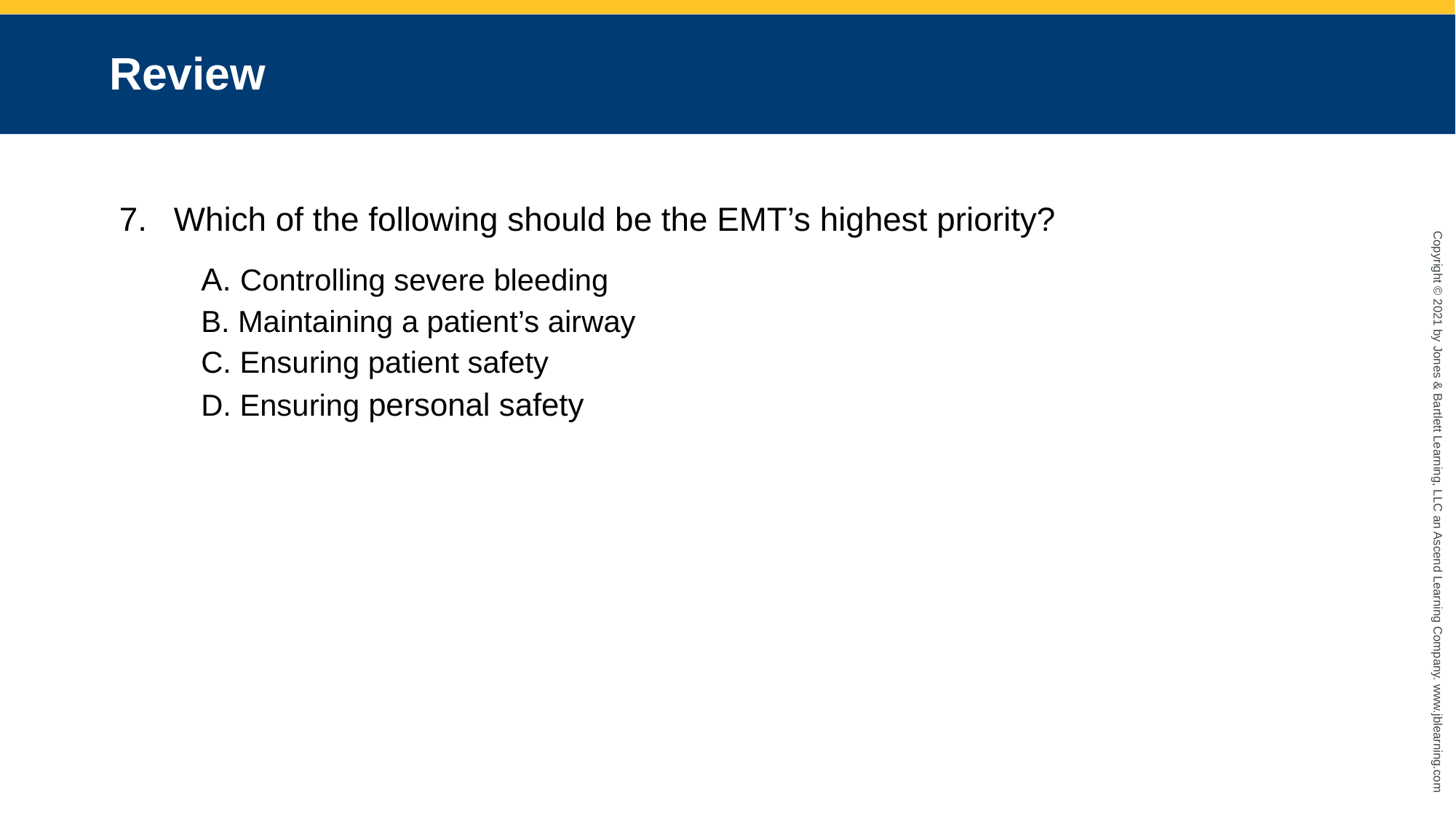

# Review
Which of the following should be the EMT’s highest priority?
 Controlling severe bleeding
 Maintaining a patient’s airway
 Ensuring patient safety
 Ensuring personal safety